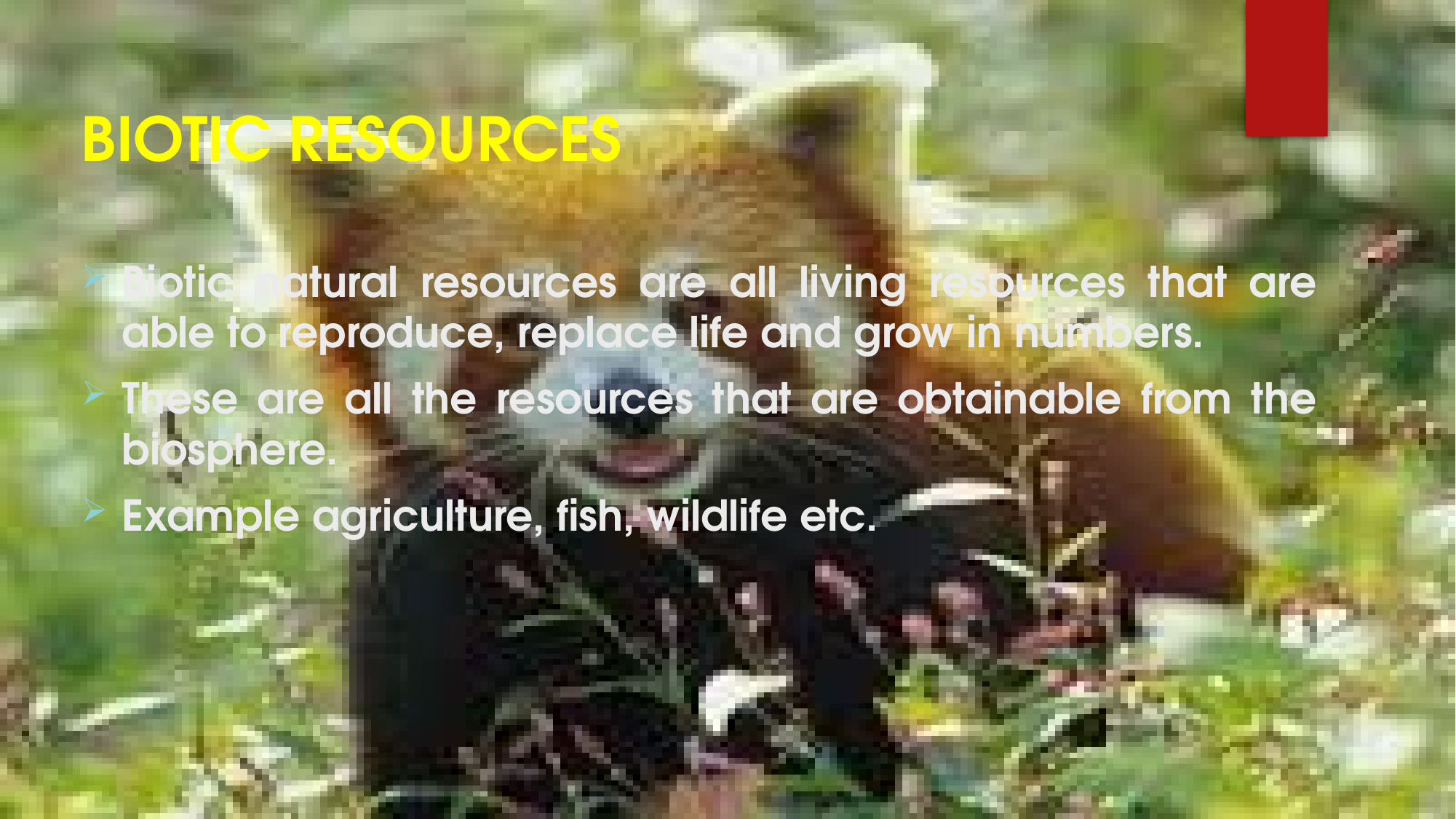

BIOTIC RESOURCES

Biotic natural resources are all living resources that are able to reproduce, replace life and grow in numbers.
These are all the resources that are obtainable from the biosphere.
Example agriculture, fish, wildlife etc.